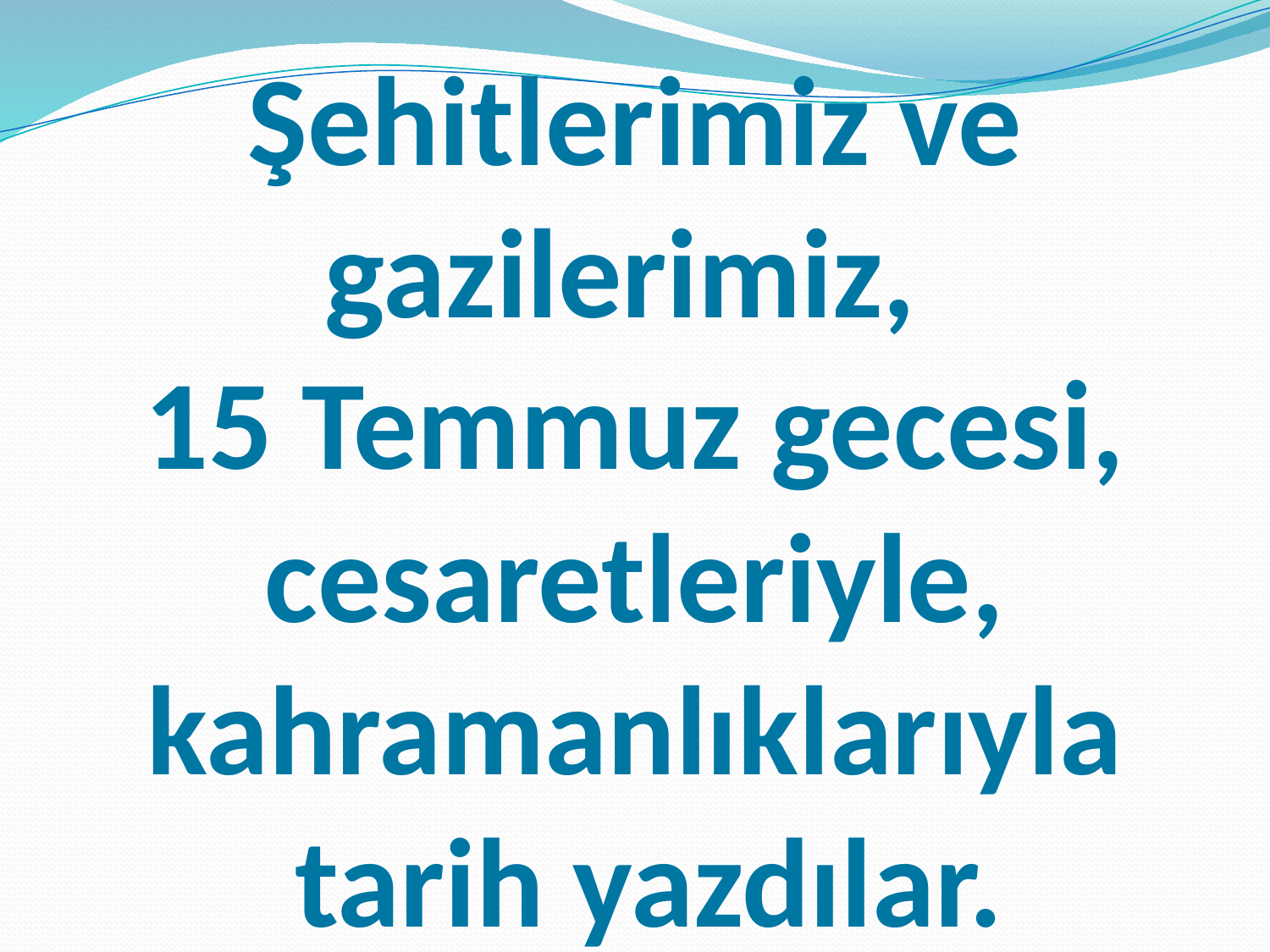

# Şehitlerimiz ve gazilerimiz, 15 Temmuz gecesi, cesaretleriyle, kahramanlıklarıyla tarih yazdılar.